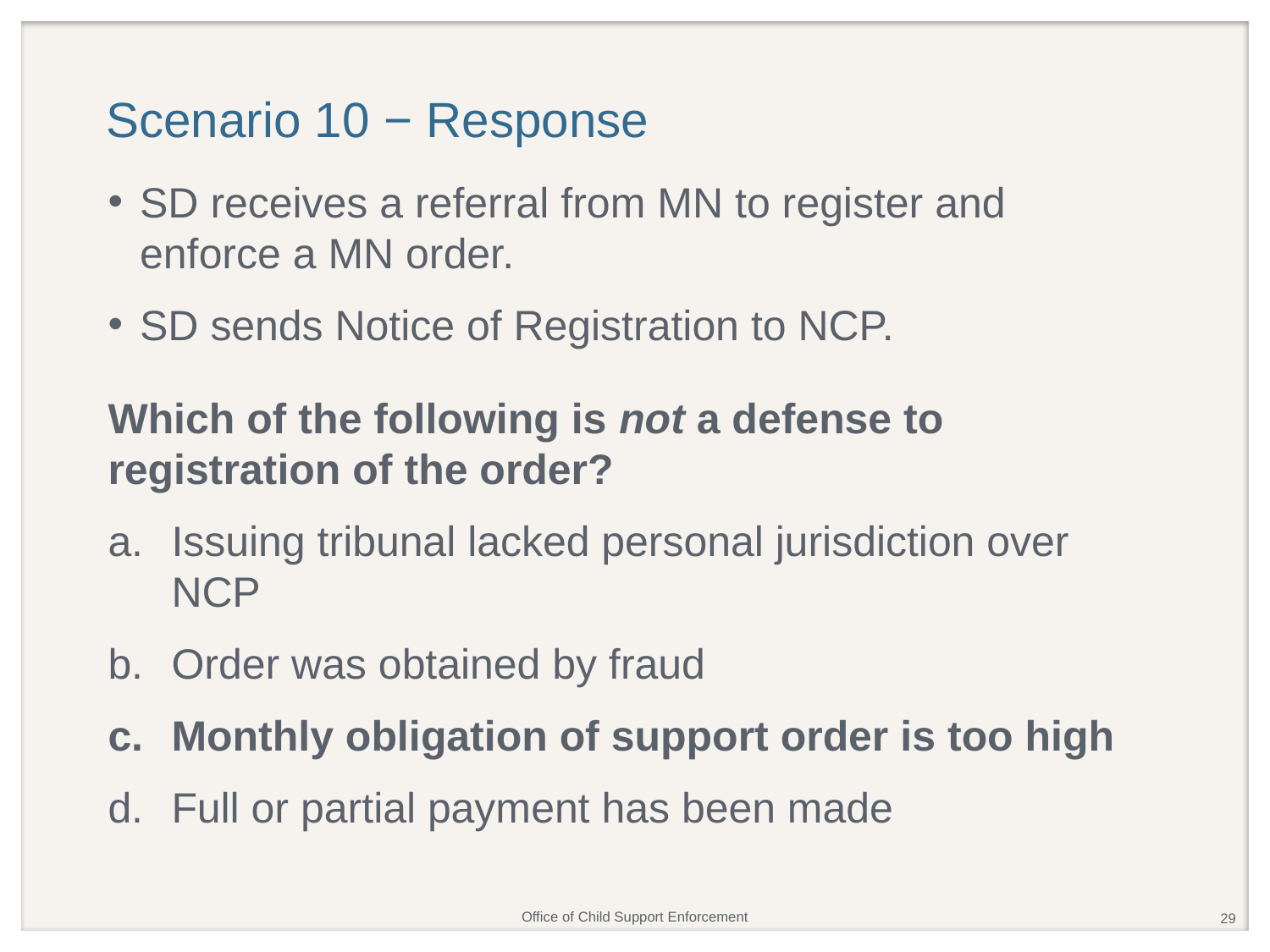

# Scenario 10 − Response
SD receives a referral from MN to register and enforce a MN order.
SD sends Notice of Registration to NCP.
Which of the following is not a defense to registration of the order?
Issuing tribunal lacked personal jurisdiction over NCP
Order was obtained by fraud
Monthly obligation of support order is too high
Full or partial payment has been made

29